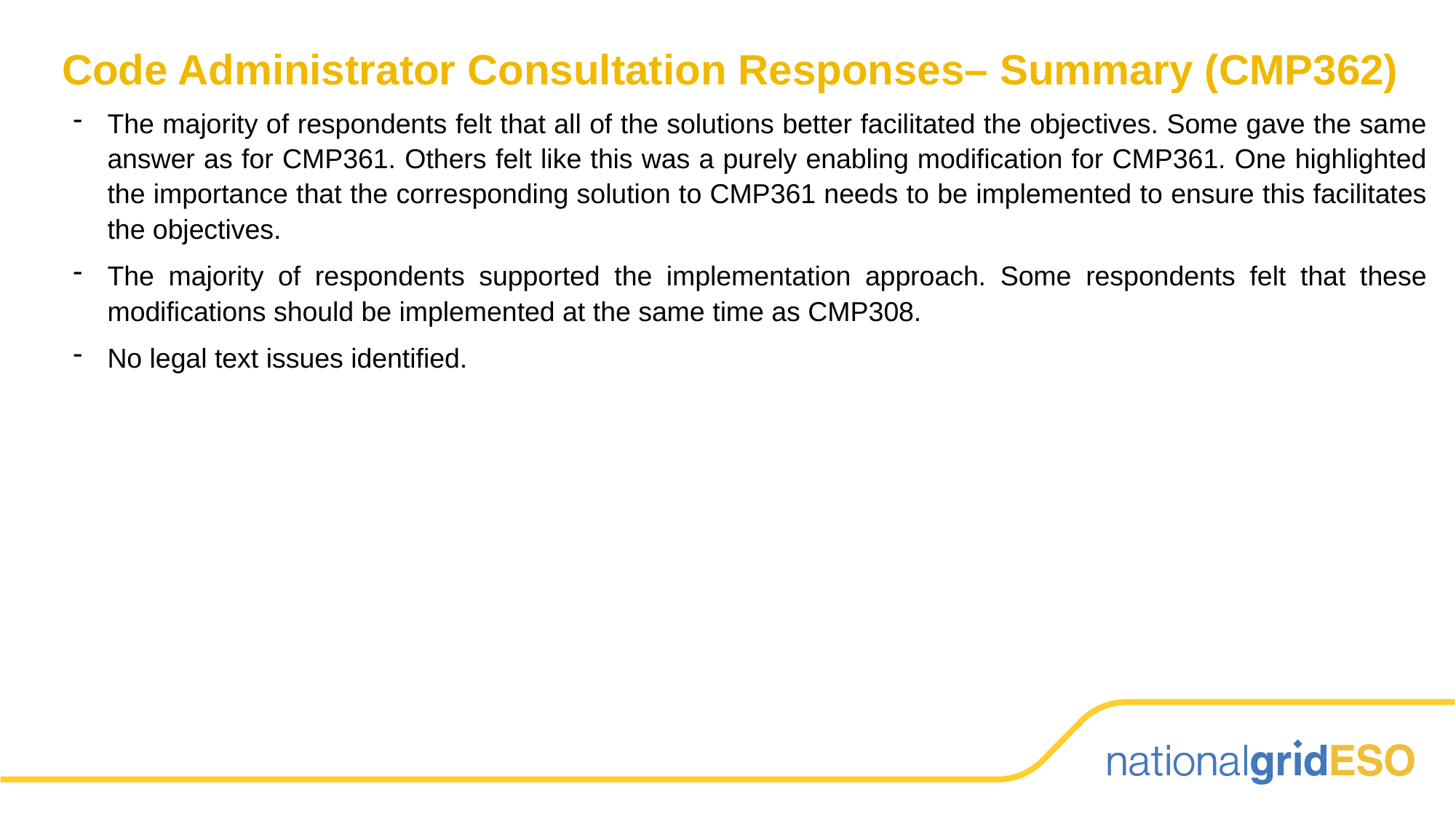

# Code Administrator Consultation Responses– Summary (CMP362)
The majority of respondents felt that all of the solutions better facilitated the objectives. Some gave the same answer as for CMP361. Others felt like this was a purely enabling modification for CMP361. One highlighted the importance that the corresponding solution to CMP361 needs to be implemented to ensure this facilitates the objectives.
The majority of respondents supported the implementation approach. Some respondents felt that these modifications should be implemented at the same time as CMP308.
No legal text issues identified.